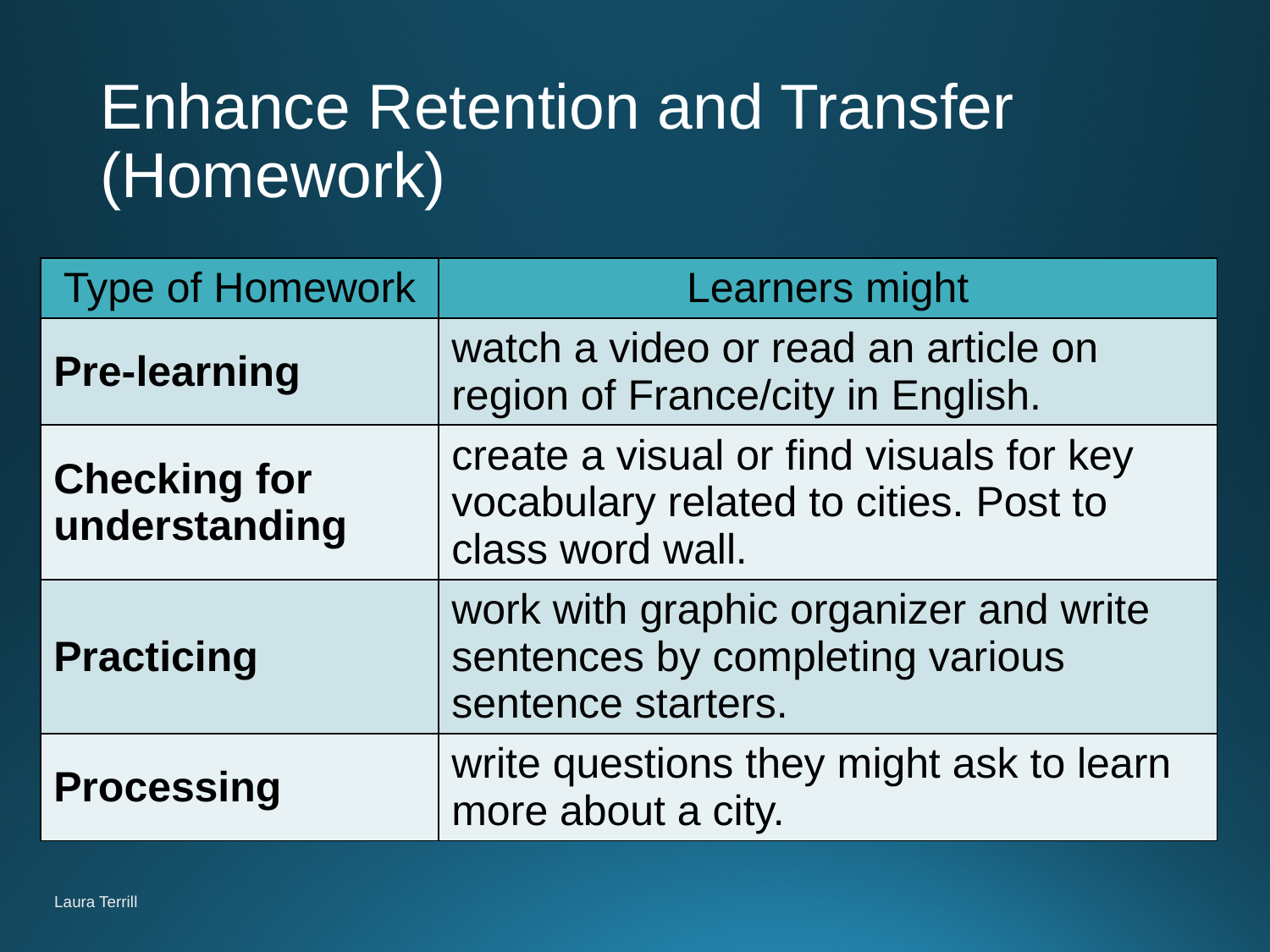

# Enhance Retention and Transfer (Homework)
| Type of Homework | Learners might |
| --- | --- |
| Pre-learning | watch a video or read an article on region of France/city in English. |
| Checking for understanding | create a visual or find visuals for key vocabulary related to cities. Post to class word wall. |
| Practicing | work with graphic organizer and write sentences by completing various sentence starters. |
| Processing | write questions they might ask to learn more about a city. |
Laura Terrill